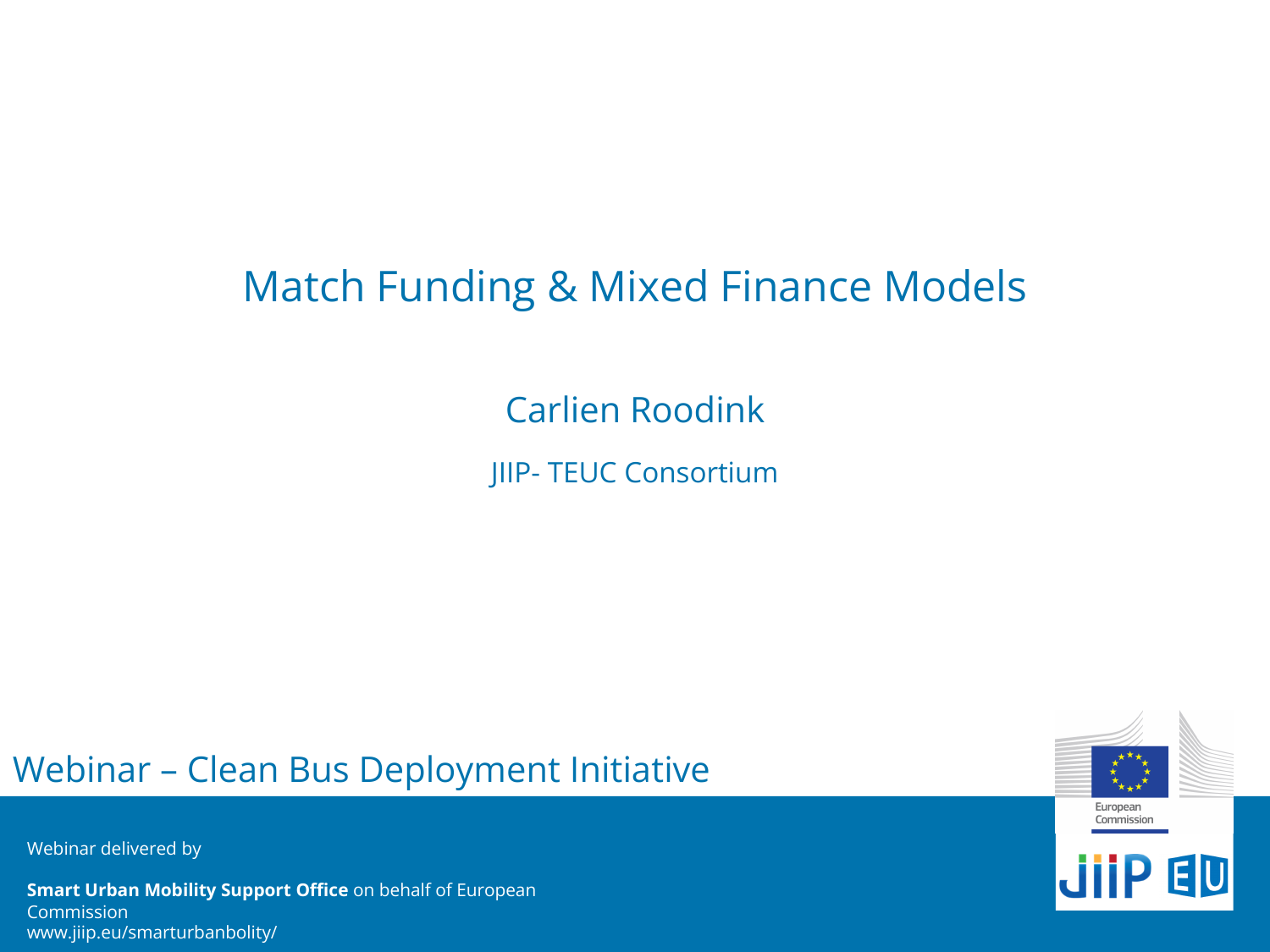

Match Funding & Mixed Finance Models
Carlien Roodink
JIIP- TEUC Consortium